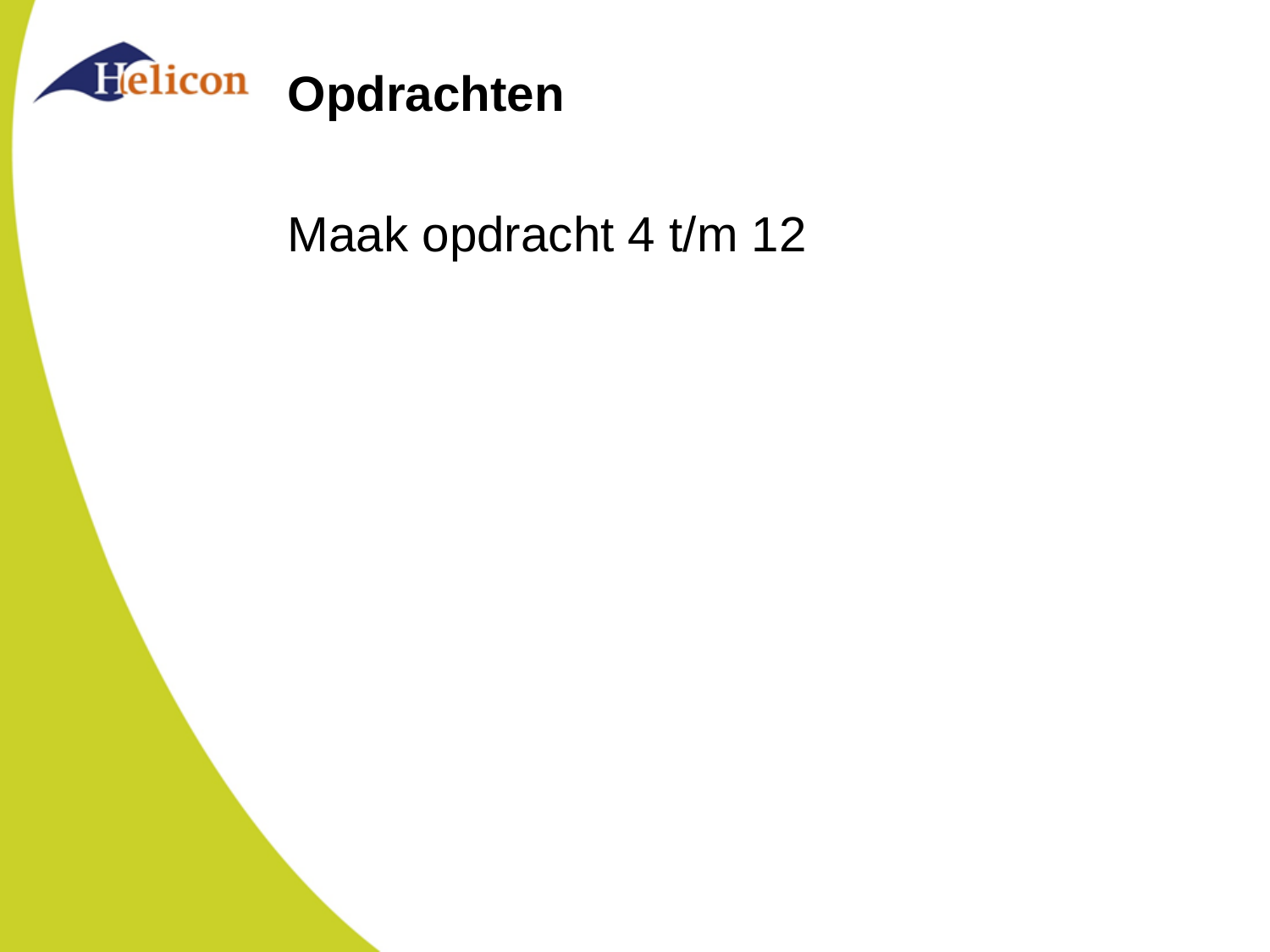

# Opdrachten
Maak opdracht 4 t/m 12